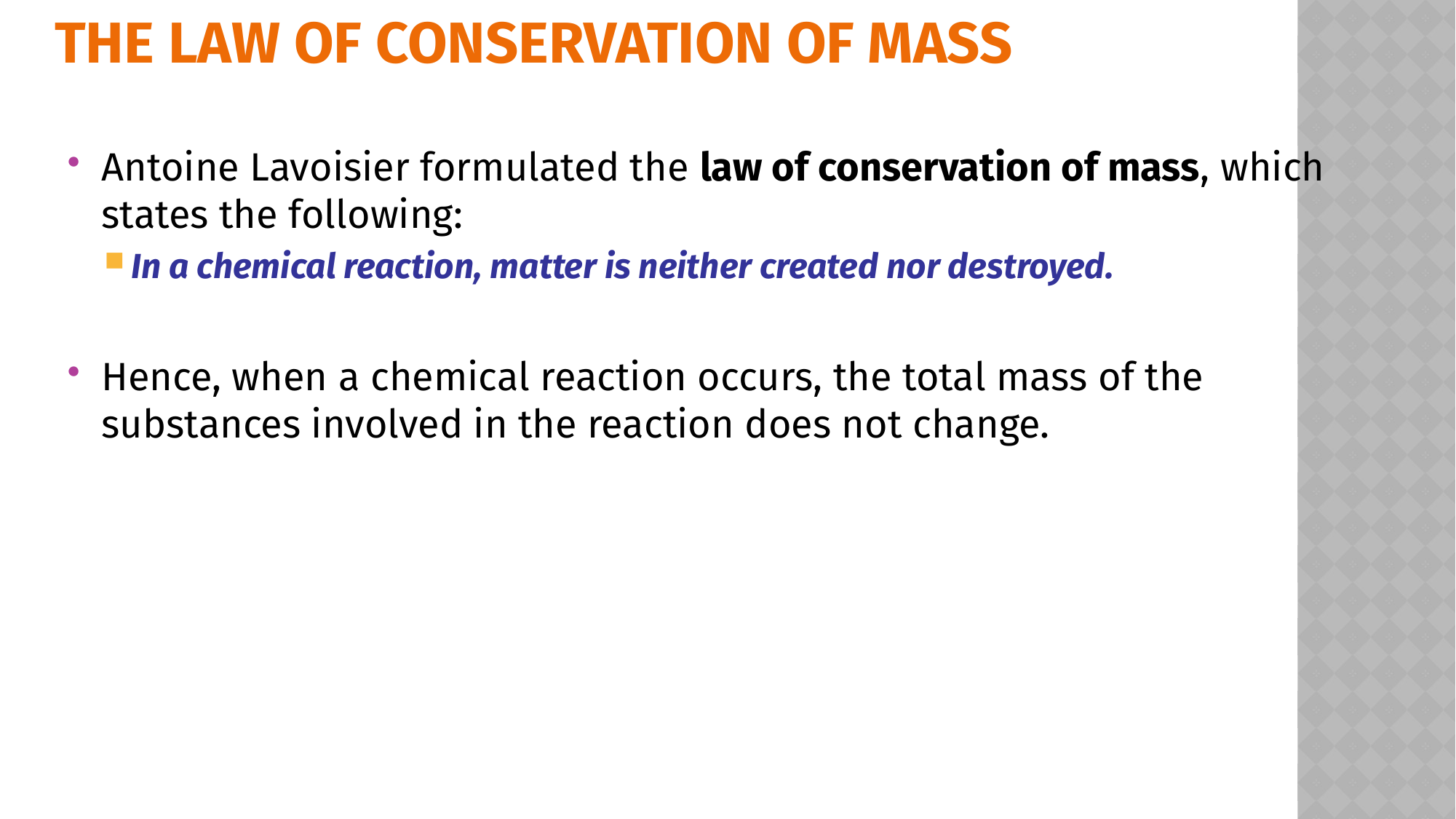

# The Law of Conservation of Mass
Antoine Lavoisier formulated the law of conservation of mass, which states the following:
In a chemical reaction, matter is neither created nor destroyed.

Hence, when a chemical reaction occurs, the total mass of the substances involved in the reaction does not change.